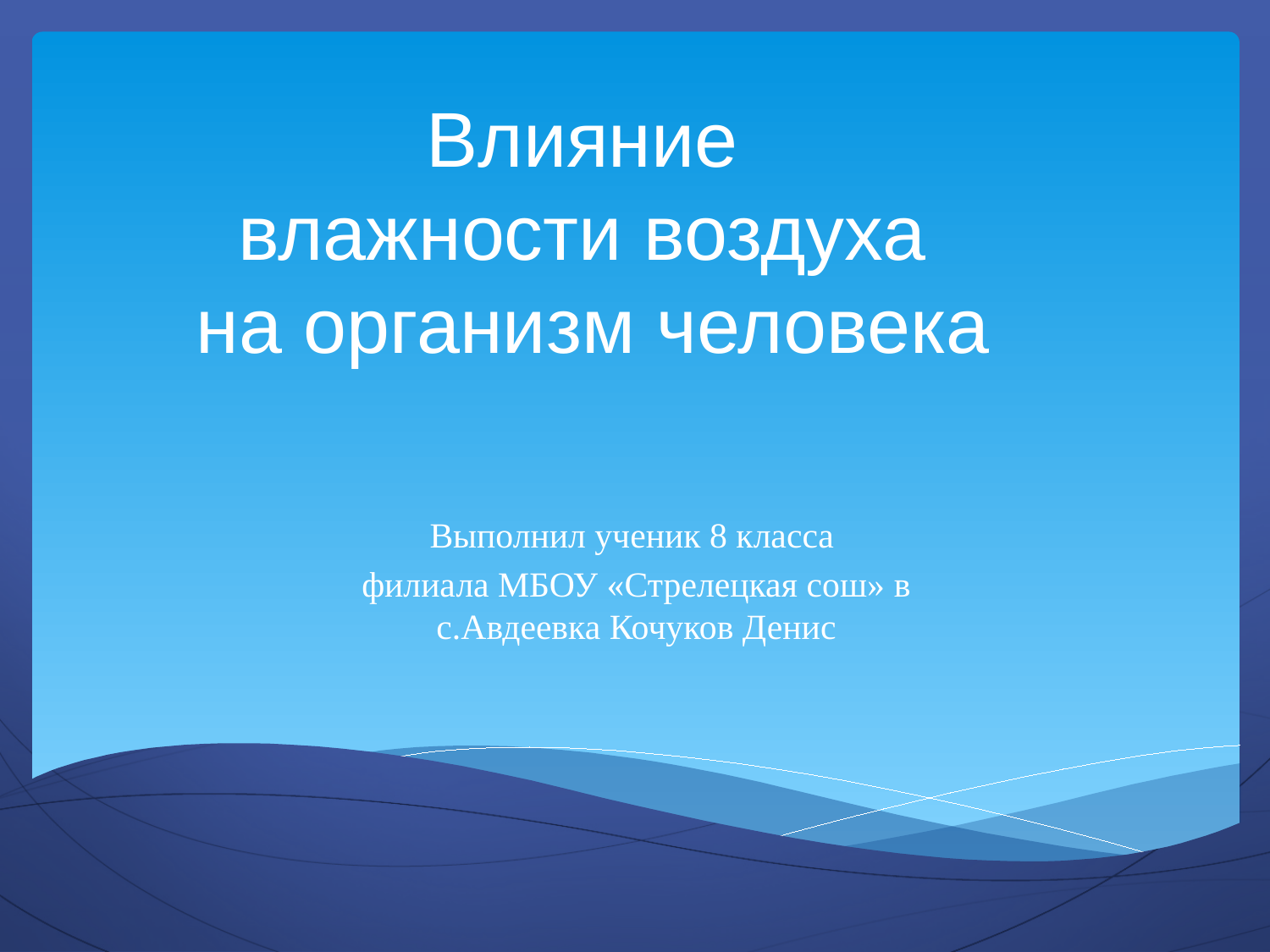

# Влияние влажности воздуха на организм человека
Выполнил ученик 8 класса
филиала МБОУ «Стрелецкая сош» в с.Авдеевка Кочуков Денис